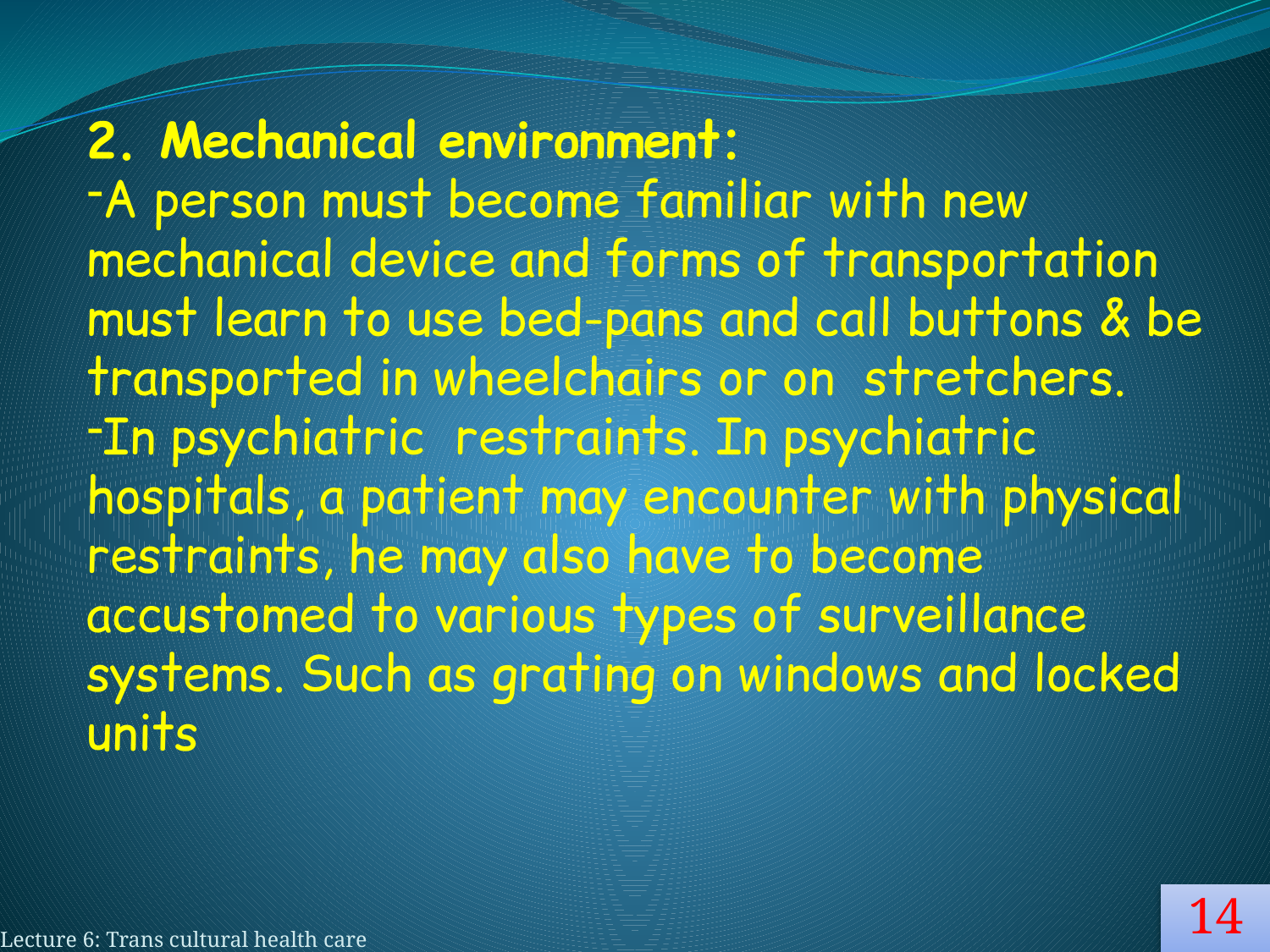

2. Mechanical environment:
A person must become familiar with new mechanical device and forms of transportation must learn to use bed-pans and call buttons & be transported in wheelchairs or on  stretchers.
In psychiatric  restraints. In psychiatric hospitals, a patient may encounter with physical restraints, he may also have to become accustomed to various types of surveillance systems. Such as grating on windows and locked units
#
14
Lecture 6: Trans cultural health care